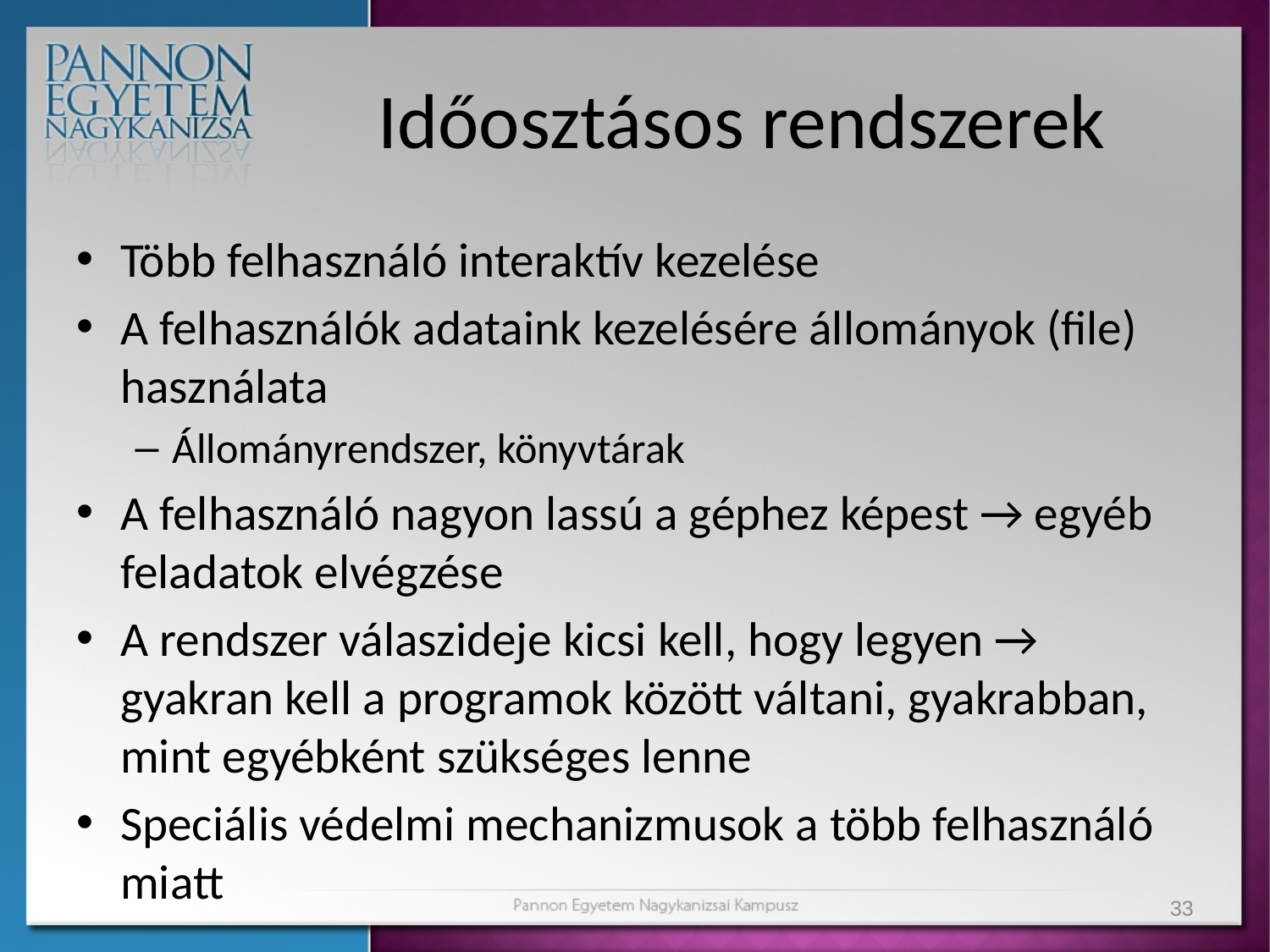

# Időosztásos rendszerek
Több felhasználó interaktív kezelése
A felhasználók adataink kezelésére állományok (file) használata
Állományrendszer, könyvtárak
A felhasználó nagyon lassú a géphez képest → egyéb feladatok elvégzése
A rendszer válaszideje kicsi kell, hogy legyen → gyakran kell a programok között váltani, gyakrabban, mint egyébként szükséges lenne
Speciális védelmi mechanizmusok a több felhasználó miatt
33